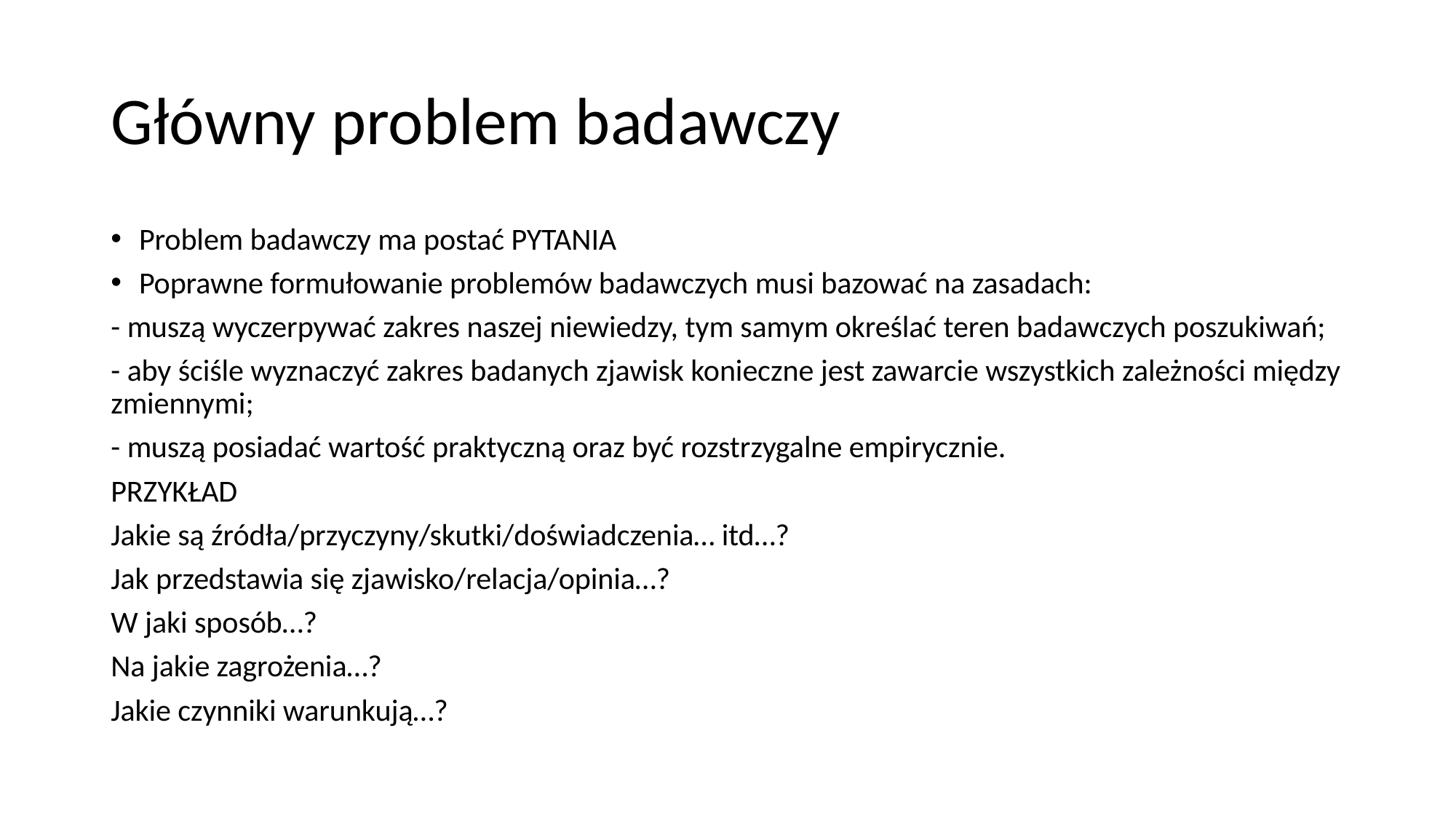

# Główny problem badawczy
Problem badawczy ma postać PYTANIA
Poprawne formułowanie problemów badawczych musi bazować na zasadach:
- muszą wyczerpywać zakres naszej niewiedzy, tym samym określać teren badawczych poszukiwań;
- aby ściśle wyznaczyć zakres badanych zjawisk konieczne jest zawarcie wszystkich zależności między zmiennymi;
- muszą posiadać wartość praktyczną oraz być rozstrzygalne empirycznie.
PRZYKŁAD
Jakie są źródła/przyczyny/skutki/doświadczenia… itd…?
Jak przedstawia się zjawisko/relacja/opinia…?
W jaki sposób…?
Na jakie zagrożenia…?
Jakie czynniki warunkują…?